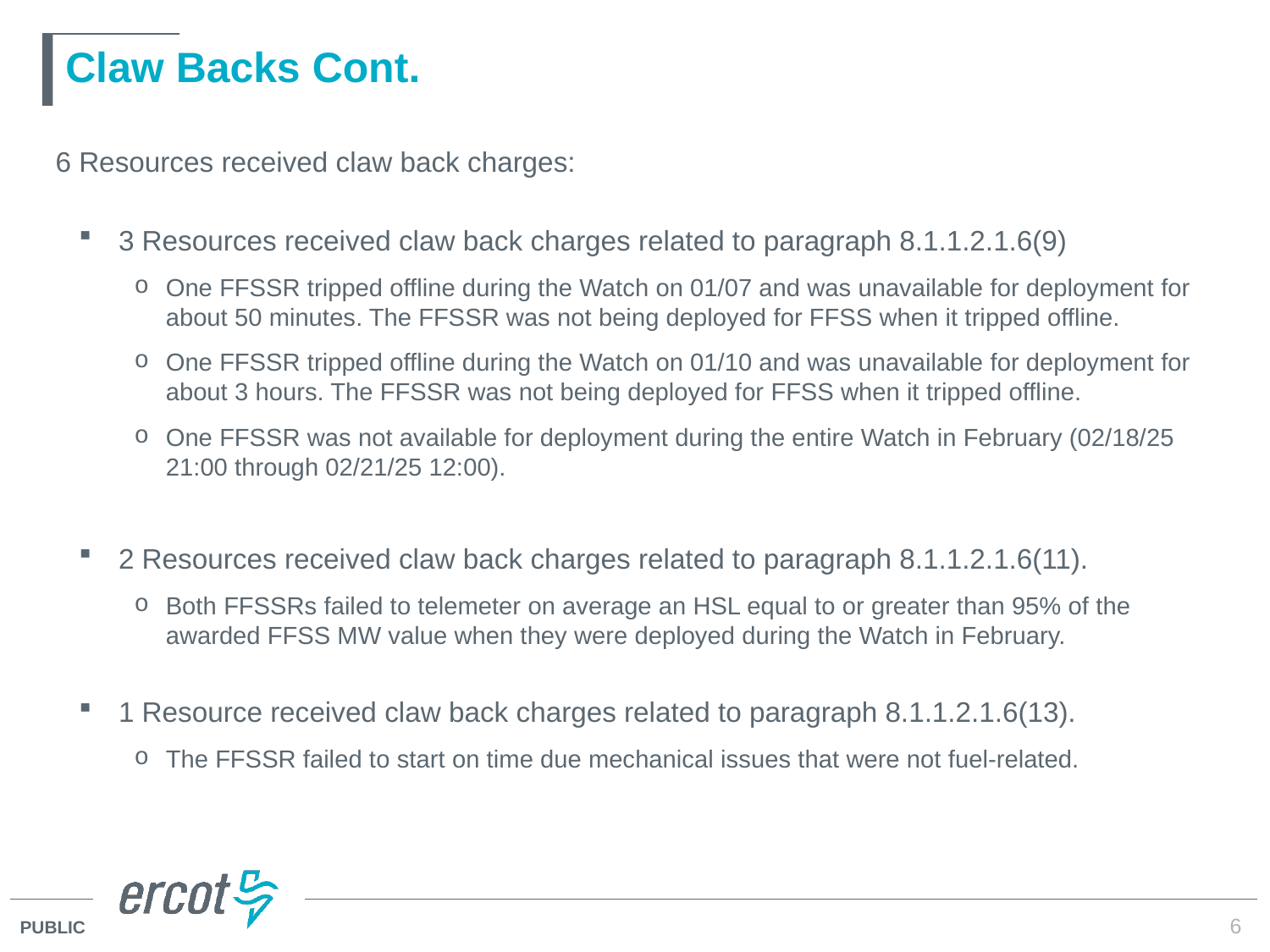

# Claw Backs Cont.
6 Resources received claw back charges:

3 Resources received claw back charges related to paragraph 8.1.1.2.1.6(9)
One FFSSR tripped offline during the Watch on 01/07 and was unavailable for deployment for about 50 minutes. The FFSSR was not being deployed for FFSS when it tripped offline.
One FFSSR tripped offline during the Watch on 01/10 and was unavailable for deployment for about 3 hours. The FFSSR was not being deployed for FFSS when it tripped offline.
One FFSSR was not available for deployment during the entire Watch in February (02/18/25 21:00 through 02/21/25 12:00).

2 Resources received claw back charges related to paragraph 8.1.1.2.1.6(11).
Both FFSSRs failed to telemeter on average an HSL equal to or greater than 95% of the awarded FFSS MW value when they were deployed during the Watch in February.

1 Resource received claw back charges related to paragraph 8.1.1.2.1.6(13).
The FFSSR failed to start on time due mechanical issues that were not fuel-related.

6